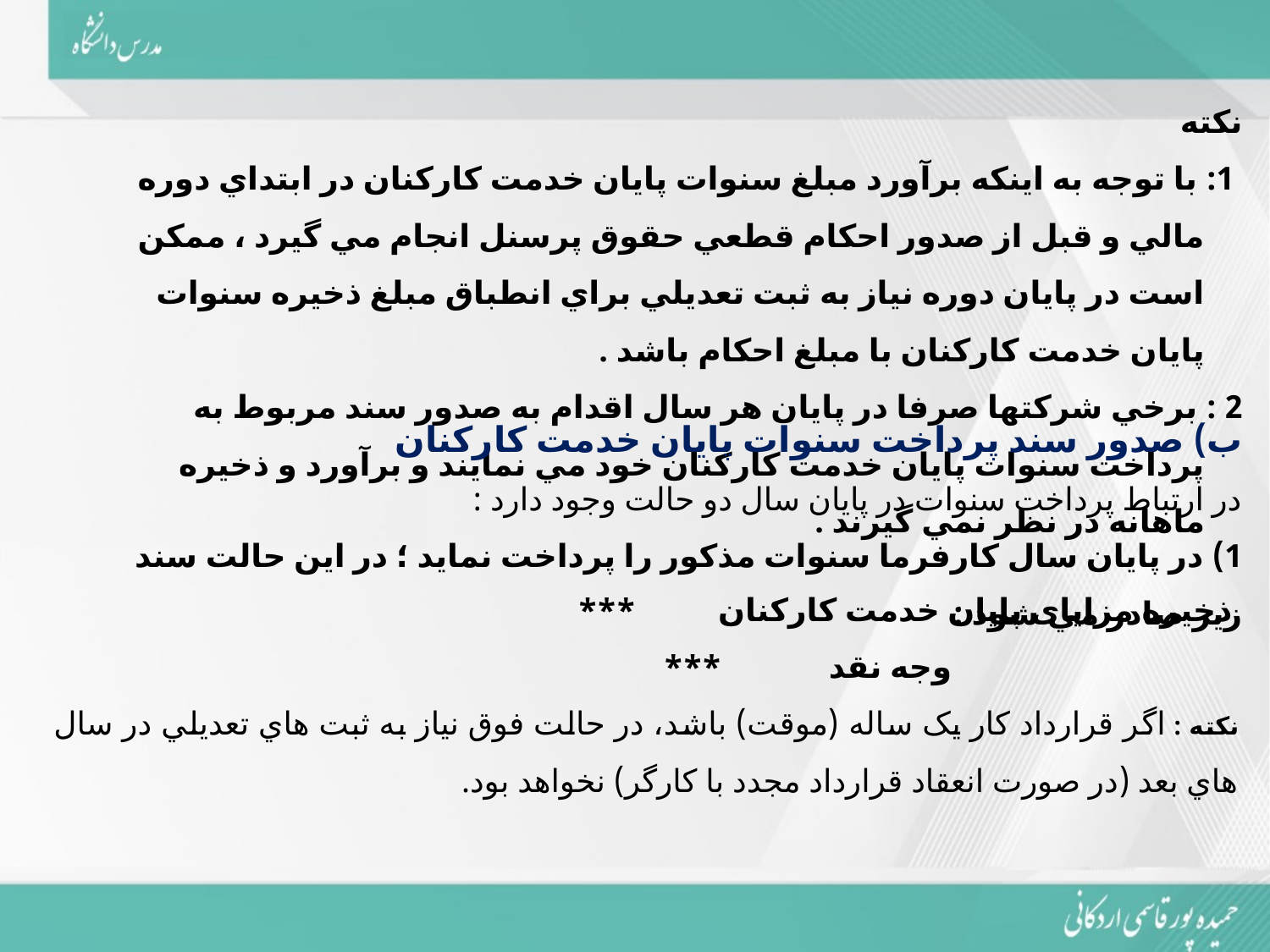

نکته
 1: با توجه به اينکه برآورد مبلغ سنوات پايان خدمت کارکنان در ابتداي دوره مالي و قبل از صدور احکام قطعي حقوق پرسنل انجام مي گيرد ، ممکن است در پايان دوره نياز به ثبت تعديلي براي انطباق مبلغ ذخيره سنوات پايان خدمت کارکنان با مبلغ احکام باشد .
2 : برخي شرکتها صرفا در پايان هر سال اقدام به صدور سند مربوط به پرداخت سنوات پايان خدمت کارکنان خود مي نمايند و برآورد و ذخيره ماهانه در نظر نمي گيرند .

ب) صدور سند پرداخت سنوات پايان خدمت کارکنان
در ارتباط پرداخت سنوات در پایان سال دو حالت وجود دارد :
1) در پايان سال کارفرما سنوات مذکور را پرداخت نمايد ؛ در اين حالت سند زير صادر مي شود :

نکته : اگر قرارداد کار يک ساله (موقت) باشد، در حالت فوق نياز به ثبت هاي تعديلي در سال هاي بعد (در صورت انعقاد قرارداد مجدد با کارگر) نخواهد بود.

ذخیره مزایای پایان خدمت کارکنان          ***
                                  وجه نقد             ***